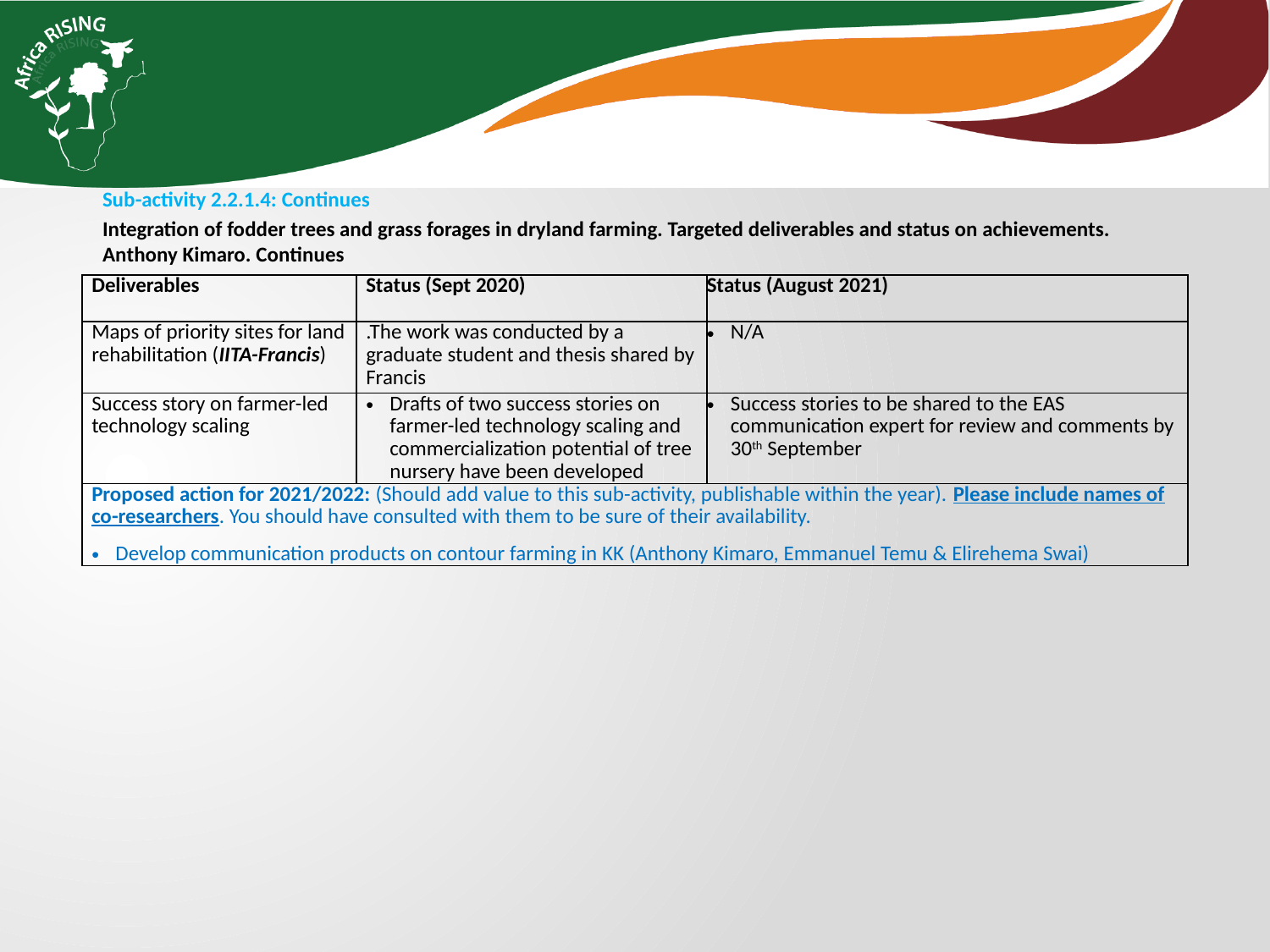

Sub-activity 2.2.1.4: Continues
Integration of fodder trees and grass forages in dryland farming. Targeted deliverables and status on achievements. Anthony Kimaro. Continues

| Deliverables | Status (Sept 2020) | Status (August 2021) |
| --- | --- | --- |
| Maps of priority sites for land rehabilitation (IITA-Francis) | .The work was conducted by a graduate student and thesis shared by Francis | N/A |
| Success story on farmer-led technology scaling | Drafts of two success stories on farmer-led technology scaling and commercialization potential of tree nursery have been developed | Success stories to be shared to the EAS communication expert for review and comments by 30th September |
| Proposed action for 2021/2022: (Should add value to this sub-activity, publishable within the year). Please include names of co-researchers. You should have consulted with them to be sure of their availability. Develop communication products on contour farming in KK (Anthony Kimaro, Emmanuel Temu & Elirehema Swai) |  |  |